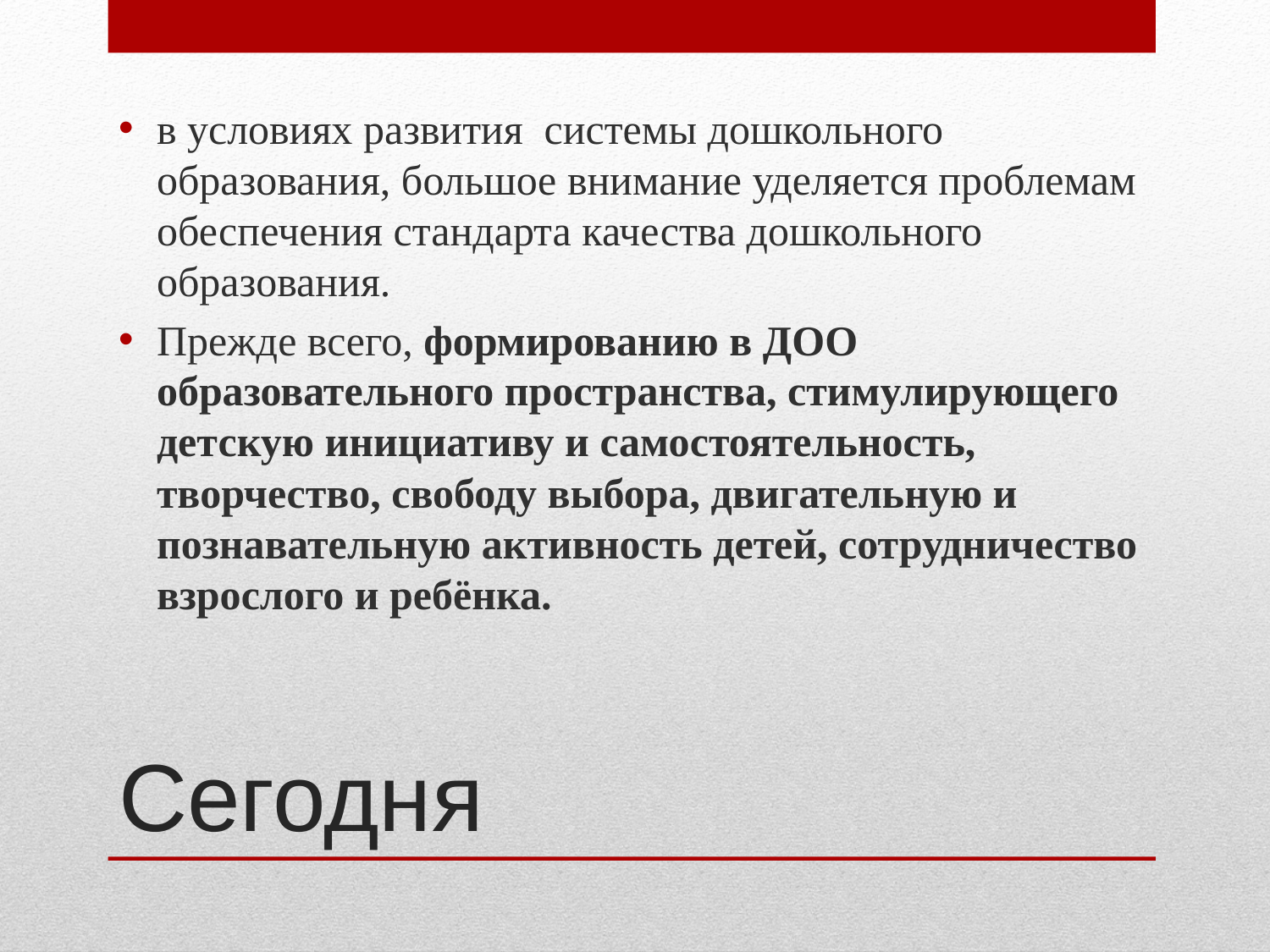

в условиях развития  системы дошкольного образования, большое внимание уделяется проблемам обеспечения стандарта качества дошкольного образования.
Прежде всего, формированию в ДОО образовательного пространства, стимулирующего детскую инициативу и самостоятельность, творчество, свободу выбора, двигательную и познавательную активность детей, сотрудничество взрослого и ребёнка.

# Сегодня